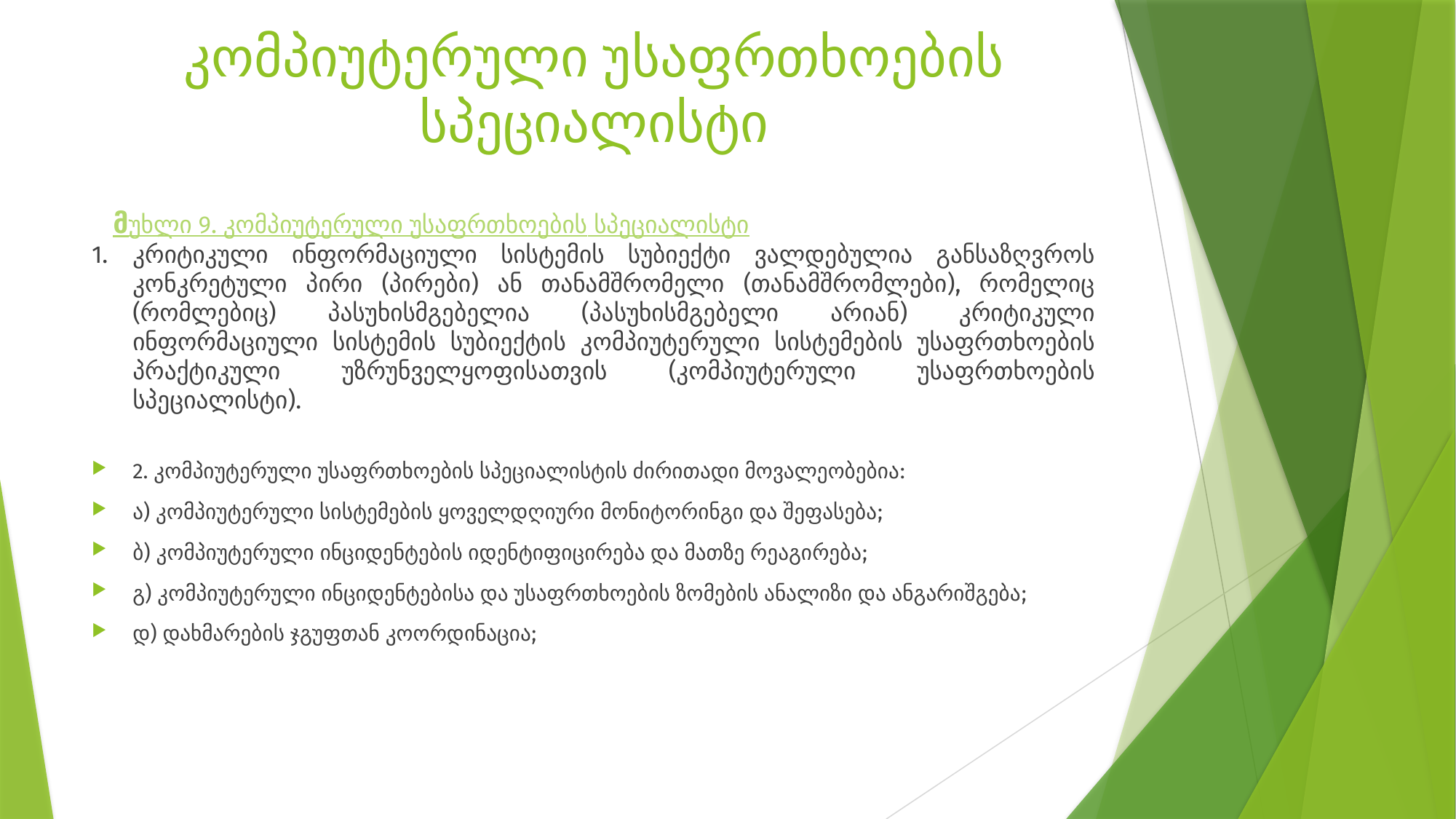

# კომპიუტერული უსაფრთხოების სპეციალისტი
მუხლი 9. კომპიუტერული უსაფრთხოების სპეციალისტი
კრიტიკული ინფორმაციული სისტემის სუბიექტი ვალდებულია განსაზღვროს კონკრეტული პირი (პირები) ან თანამშრომელი (თანამშრომლები), რომელიც (რომლებიც) პასუხისმგებელია (პასუხისმგებელი არიან) კრიტიკული ინფორმაციული სისტემის სუბიექტის კომპიუტერული სისტემების უსაფრთხოების პრაქტიკული უზრუნველყოფისათვის (კომპიუტერული უსაფრთხოების სპეციალისტი).

2. კომპიუტერული უსაფრთხოების სპეციალისტის ძირითადი მოვალეობებია:
ა) კომპიუტერული სისტემების ყოველდღიური მონიტორინგი და შეფასება;
ბ) კომპიუტერული ინციდენტების იდენტიფიცირება და მათზე რეაგირება;
გ) კომპიუტერული ინციდენტებისა და უსაფრთხოების ზომების ანალიზი და ანგარიშგება;
დ) დახმარების ჯგუფთან კოორდინაცია;